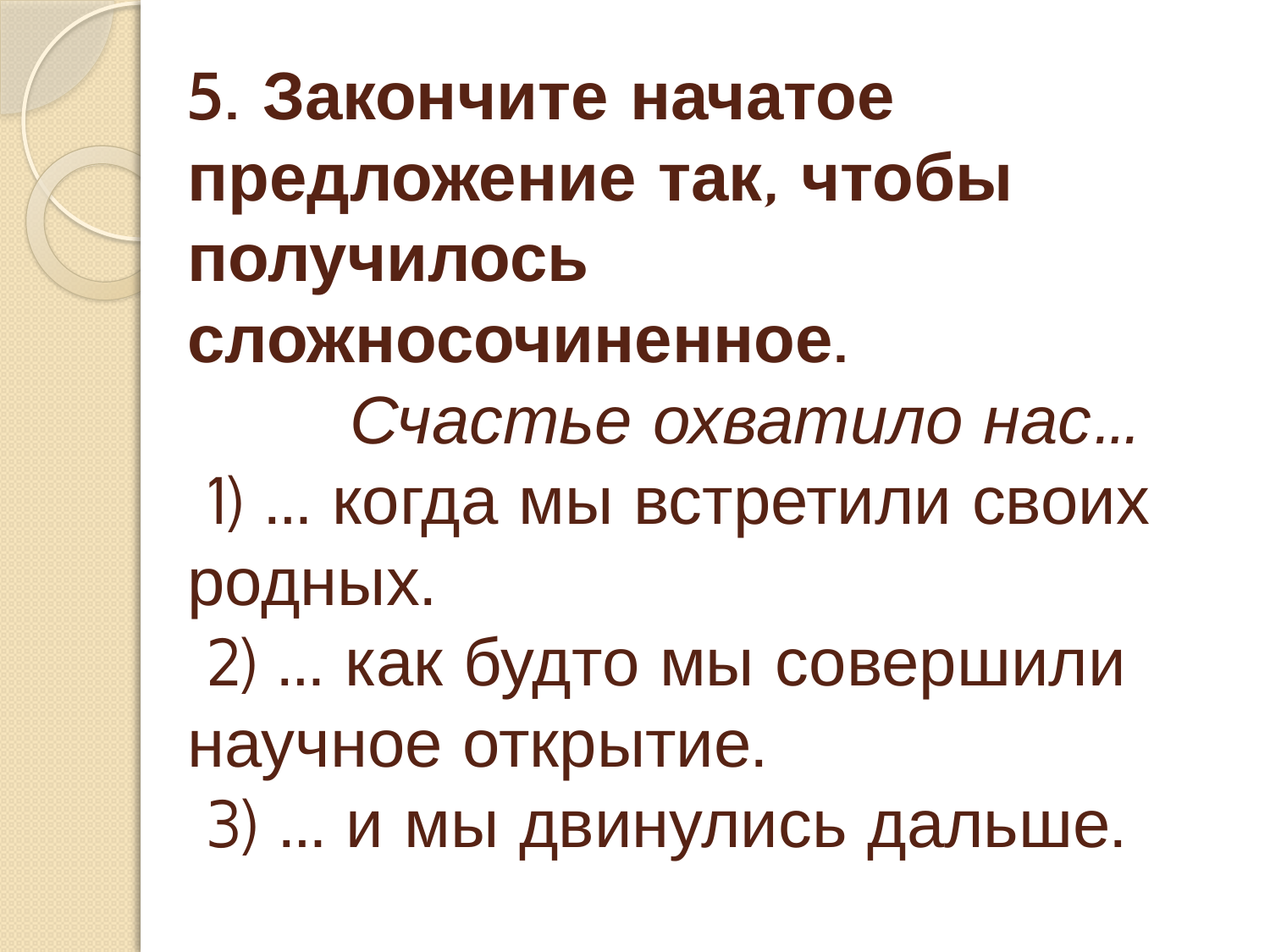

# 5. Закончите начатое предложение так, чтобы получилось сложносочиненное.         Счастье охватило нас… ⁮ 1) … когда мы встретили своих родных. ⁮ 2) … как будто мы совершили научное открытие. ⁮ 3) … и мы двинулись дальше.